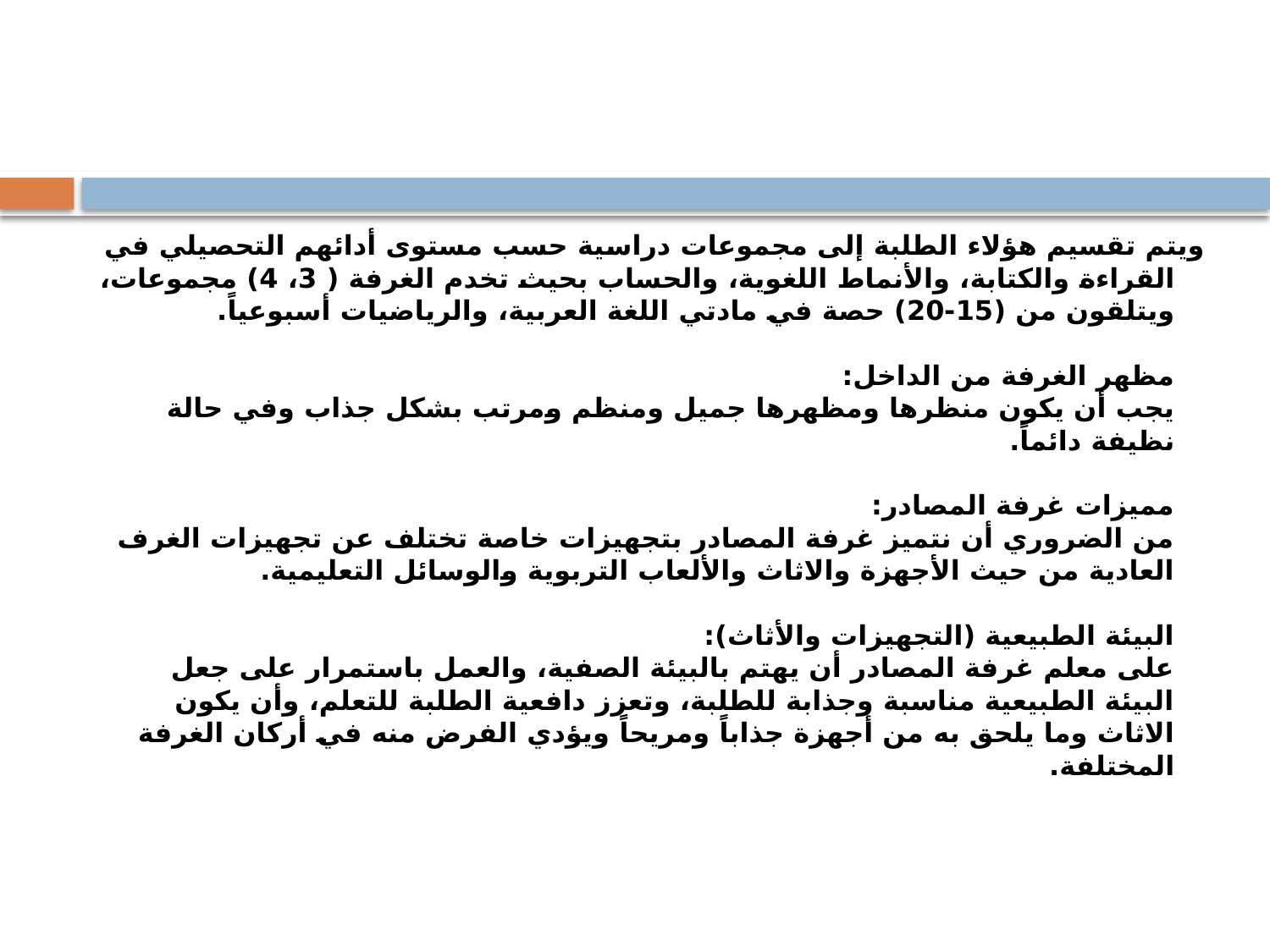

#
ويتم تقسيم هؤلاء الطلبة إلى مجموعات دراسية حسب مستوى أدائهم التحصيلي في القراءة والكتابة، والأنماط اللغوية، والحساب بحيث تخدم الغرفة ( 3، 4) مجموعات، ويتلقون من (15-20) حصة في مادتي اللغة العربية، والرياضيات أسبوعياً.
مظهر الغرفة من الداخل:
يجب أن يكون منظرها ومظهرها جميل ومنظم ومرتب بشكل جذاب وفي حالة نظيفة دائماً.
مميزات غرفة المصادر:
من الضروري أن نتميز غرفة المصادر بتجهيزات خاصة تختلف عن تجهيزات الغرف العادية من حيث الأجهزة والاثاث والألعاب التربوية والوسائل التعليمية.
البيئة الطبيعية (التجهيزات والأثاث):
على معلم غرفة المصادر أن يهتم بالبيئة الصفية، والعمل باستمرار على جعل البيئة الطبيعية مناسبة وجذابة للطلبة، وتعزز دافعية الطلبة للتعلم، وأن يكون الاثاث وما يلحق به من أجهزة جذاباً ومريحاً ويؤدي الفرض منه في أركان الغرفة المختلفة.